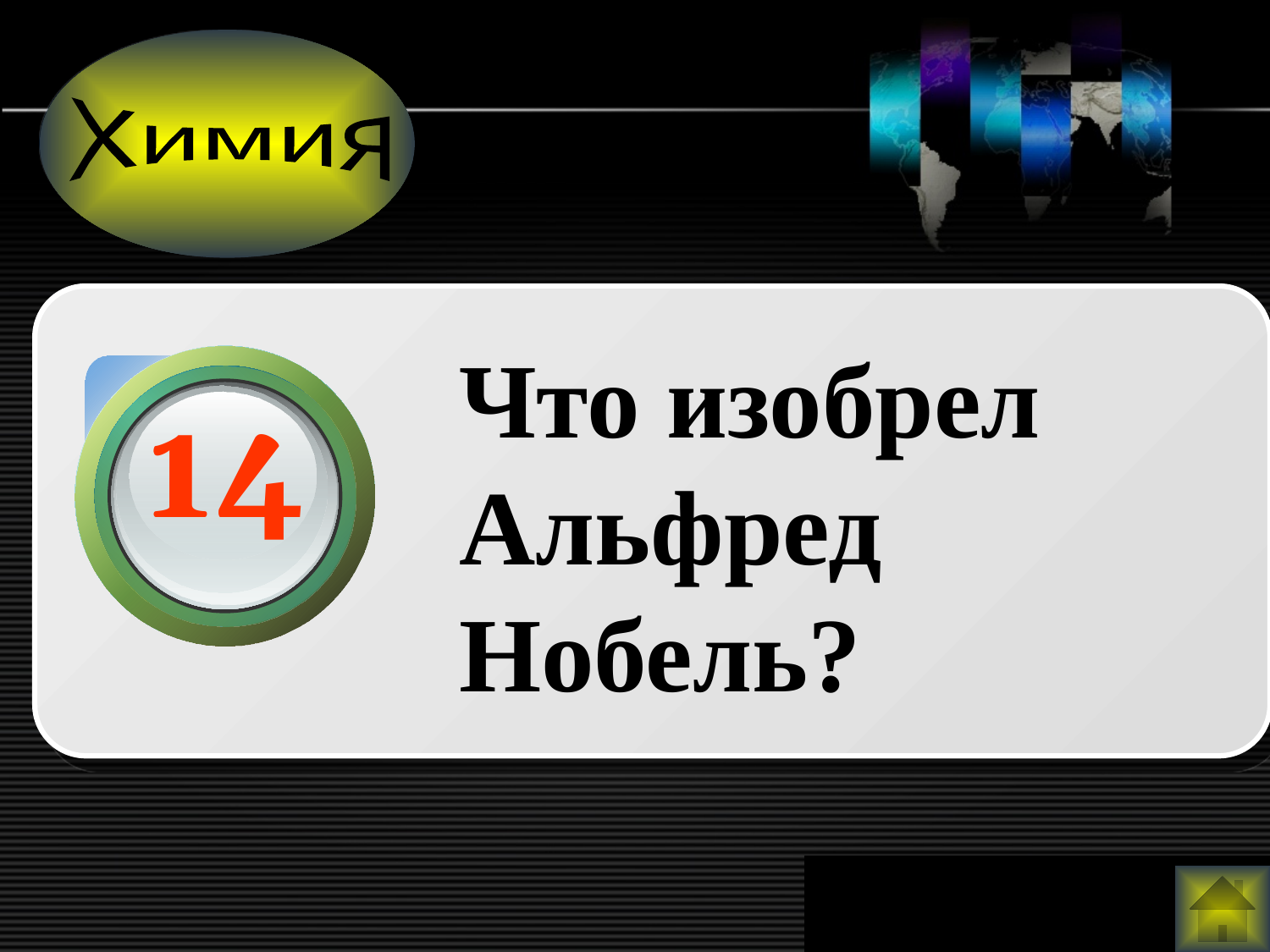

Химия

Что изобрел Альфред Нобель?

14

www.themegallery.com